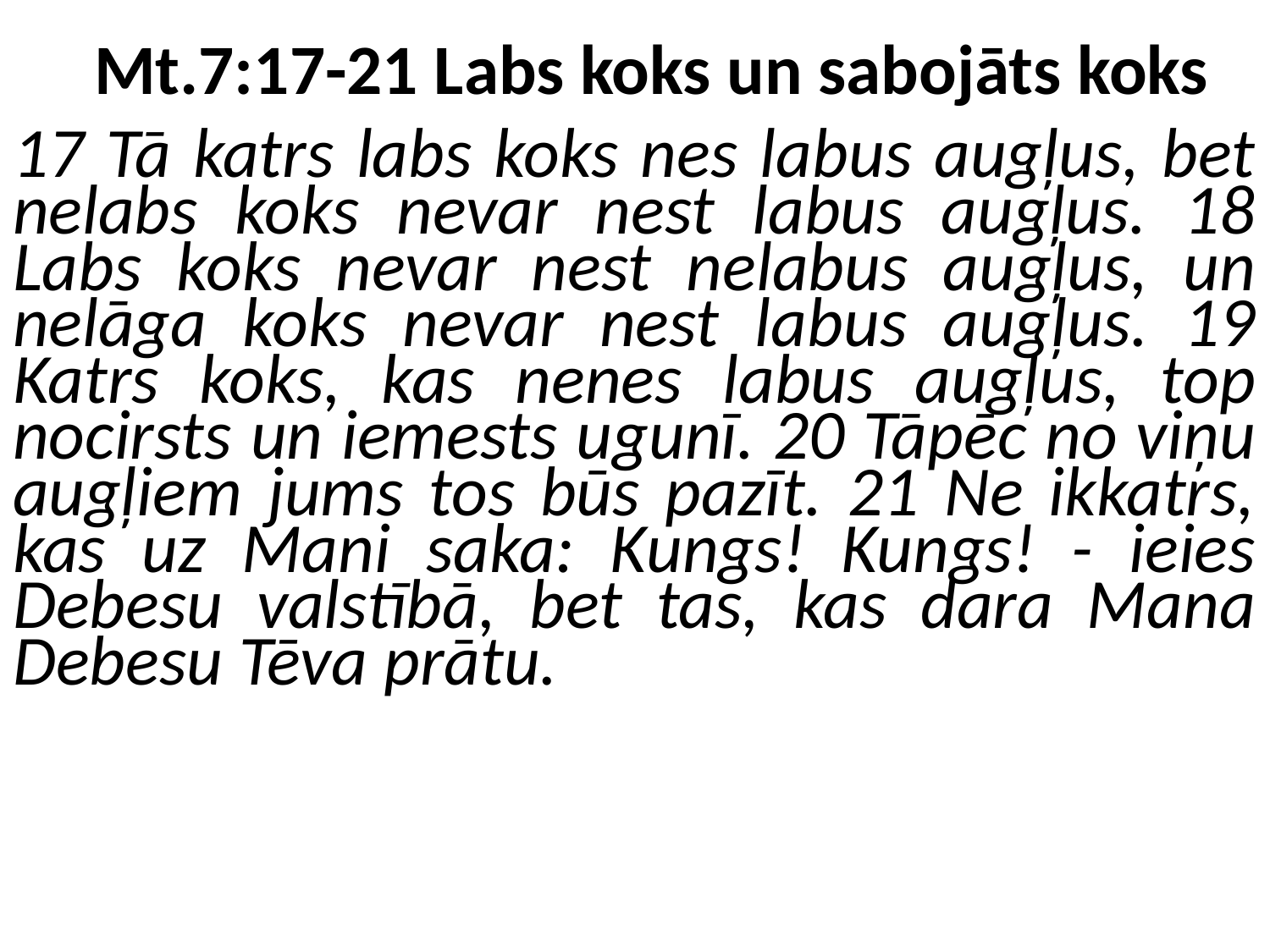

Mt.7:17-21 Labs koks un sabojāts koks
17 Tā katrs labs koks nes labus augļus, bet nelabs koks nevar nest labus augļus. 18 Labs koks nevar nest nelabus augļus, un nelāga koks nevar nest labus augļus. 19 Katrs koks, kas nenes labus augļus, top nocirsts un iemests ugunī. 20 Tāpēc no viņu augļiem jums tos būs pazīt. 21 Ne ikkatrs, kas uz Mani saka: Kungs! Kungs! - ieies Debesu valstībā, bet tas, kas dara Mana Debesu Tēva prātu.